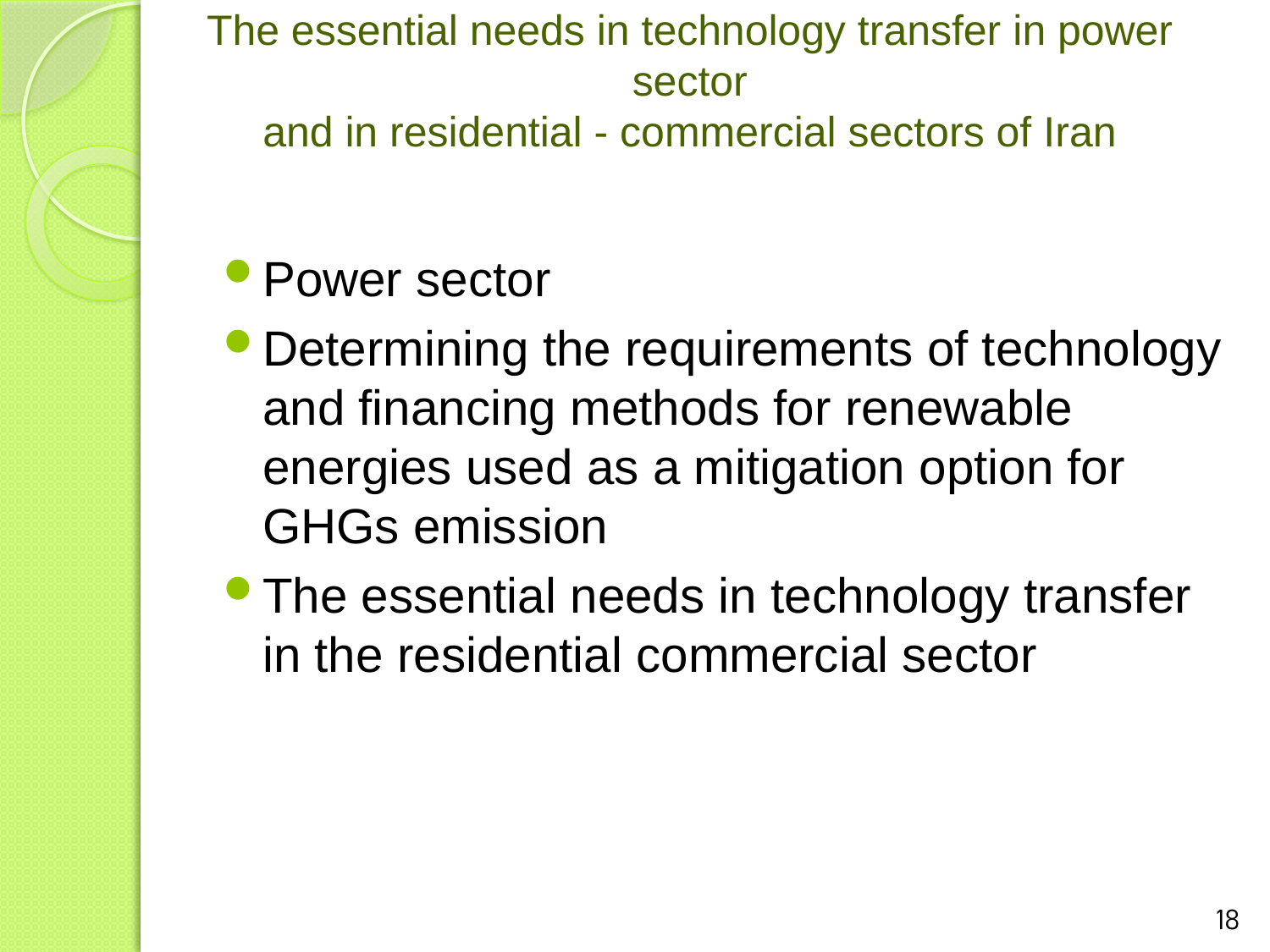

# The essential needs in technology transfer in power sector and in residential - commercial sectors of Iran
Power sector
Determining the requirements of technology and financing methods for renewable energies used as a mitigation option for GHGs emission
The essential needs in technology transfer in the residential commercial sector

18